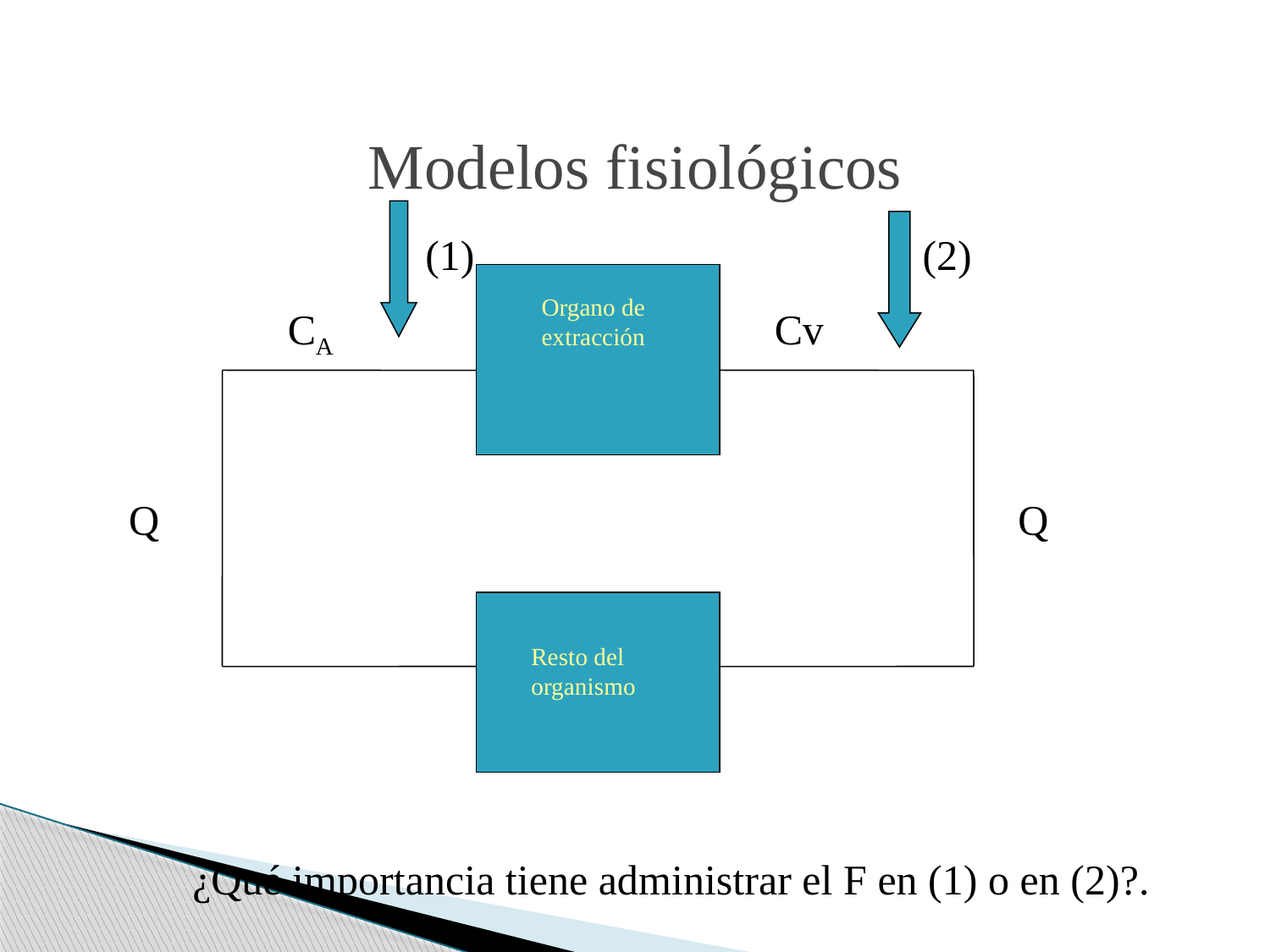

Modelos fisiológicos

(1)
(2)

Organo de extracción
CA
Cv

Q
Q

Resto del organismo

¿Qué importancia tiene administrar el F en (1) o en (2)?.